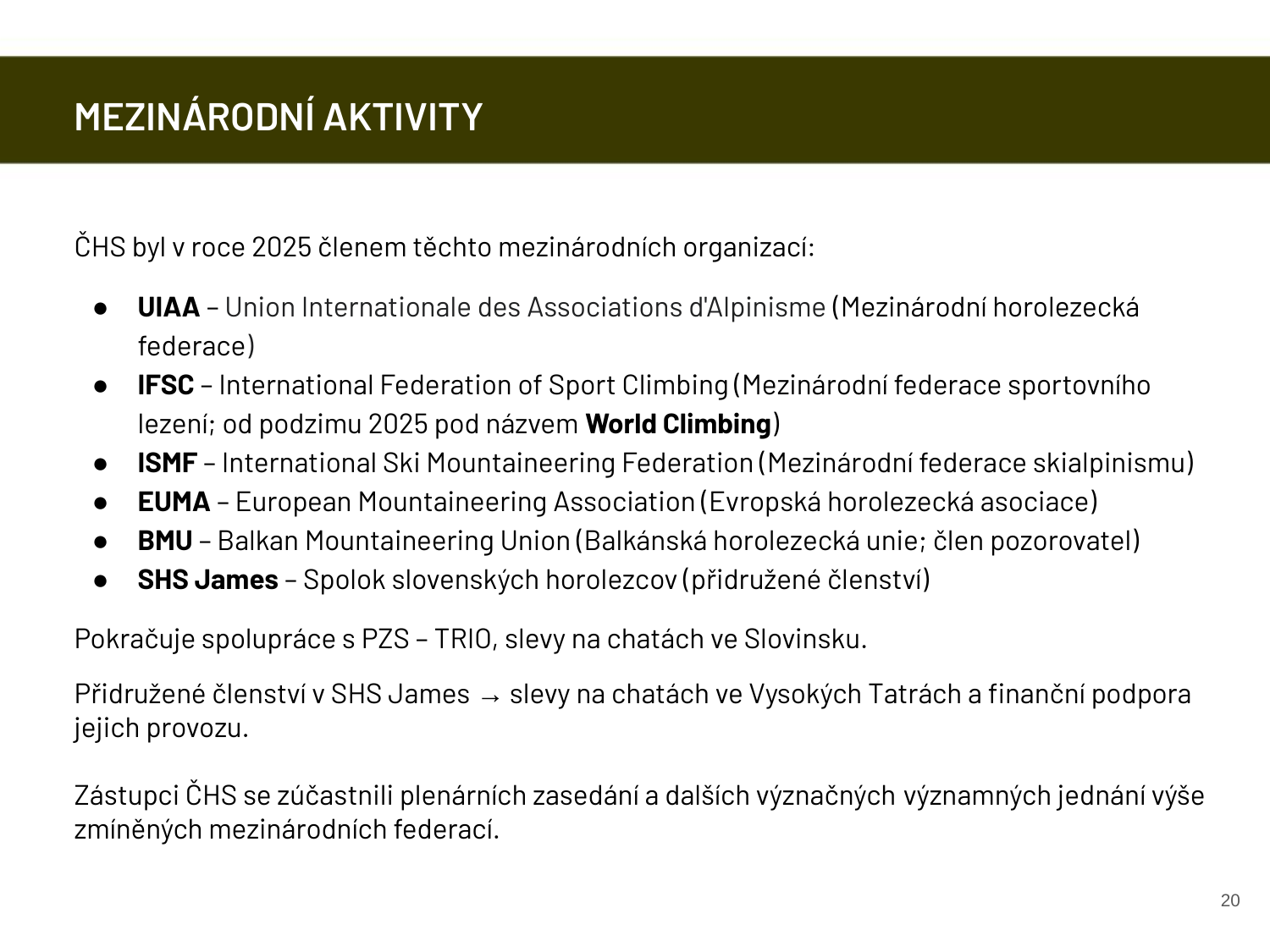

MEZINÁRODNÍ AKTIVITY
ČHS byl v roce 2025 členem těchto mezinárodních organizací:
UIAA – Union Internationale des Associations d'Alpinisme (Mezinárodní horolezecká federace)
IFSC – International Federation of Sport Climbing (Mezinárodní federace sportovního lezení; od podzimu 2025 pod názvem World Climbing)
ISMF – International Ski Mountaineering Federation (Mezinárodní federace skialpinismu)
EUMA – European Mountaineering Association (Evropská horolezecká asociace)
BMU – Balkan Mountaineering Union (Balkánská horolezecká unie; člen pozorovatel)
SHS James – Spolok slovenských horolezcov (přidružené členství)
Pokračuje spolupráce s PZS – TRIO, slevy na chatách ve Slovinsku.
Přidružené členství v SHS James → slevy na chatách ve Vysokých Tatrách a finanční podpora jejich provozu.

Zástupci ČHS se zúčastnili plenárních zasedání a dalších význačných významných jednání výše zmíněných mezinárodních federací.
20